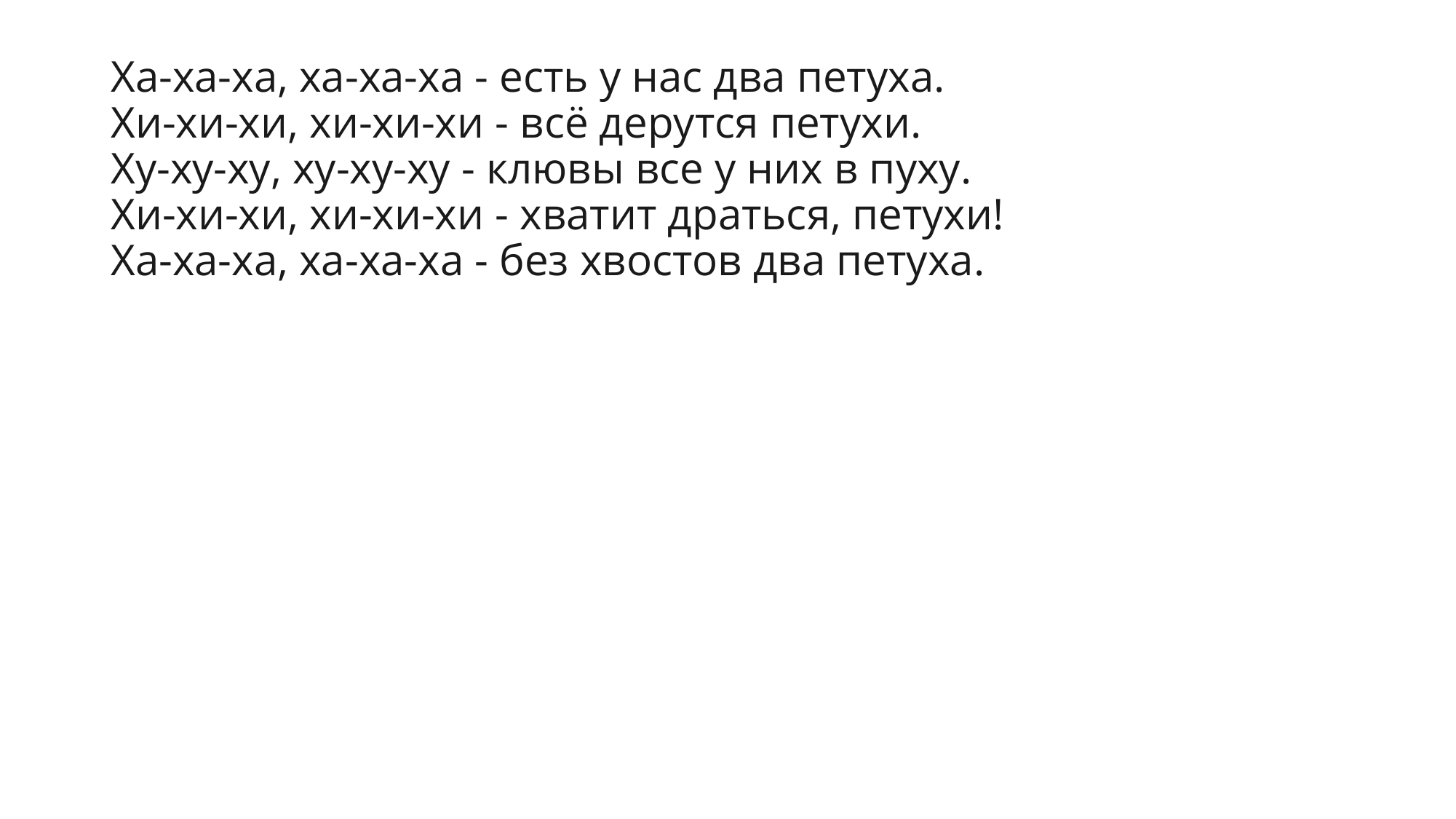

Ха-ха-ха, ха-ха-ха - есть у нас два петуха.
Хи-хи-хи, хи-хи-хи - всё дерутся петухи.
Ху-ху-ху, ху-ху-ху - клювы все у них в пуху.
Хи-хи-хи, хи-хи-хи - хватит драться, петухи!
Ха-ха-ха, ха-ха-ха - без хвостов два петуха.